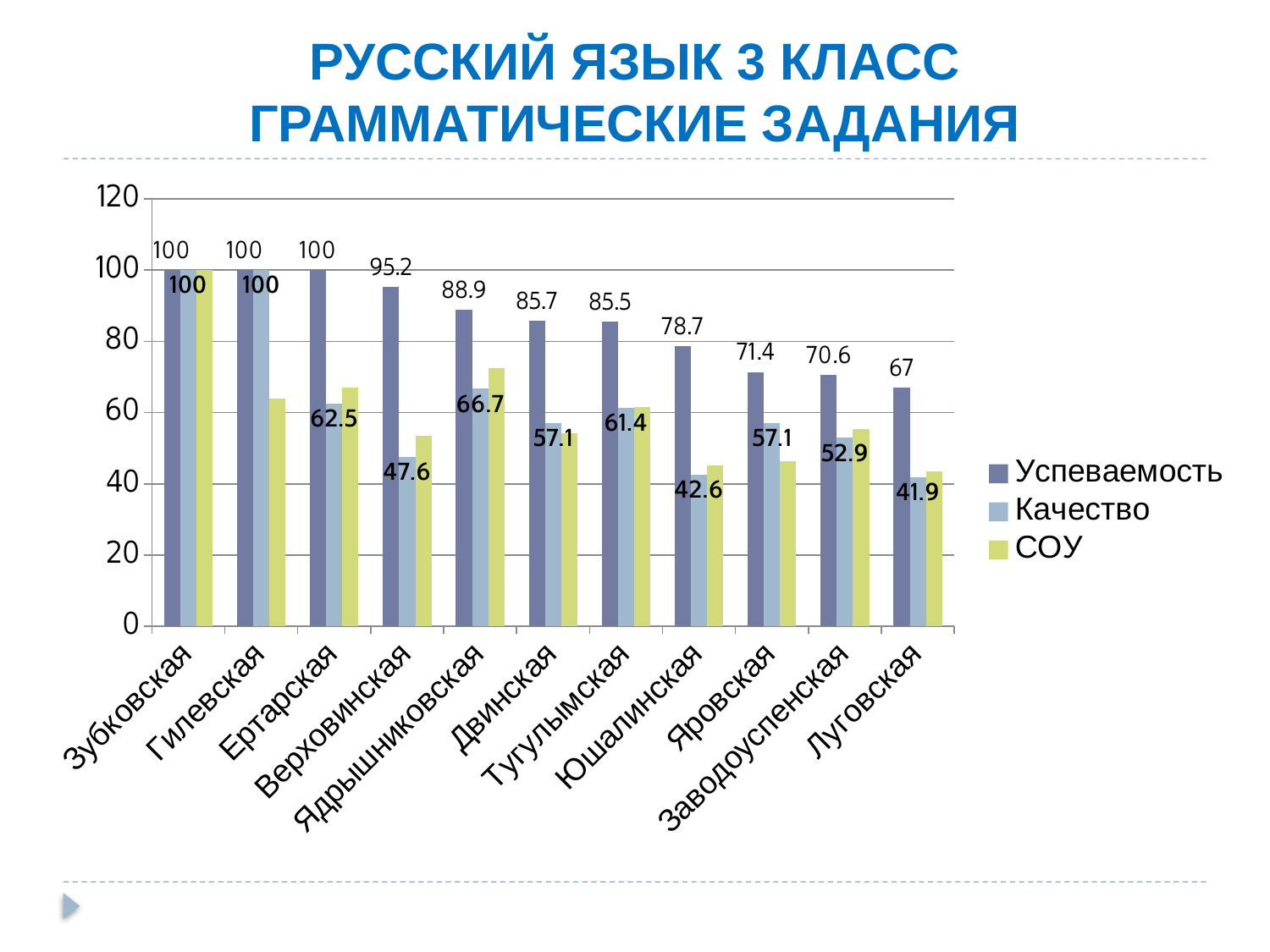

# РУССКИЙ ЯЗЫК 3 КЛАСС ГРАММАТИЧЕСКИЕ ЗАДАНИЯ

### Chart

| Category | Успеваемость | Качество | СОУ |
|---|---|---|---|
| Зубковская | 100.0 | 100.0 | 100.0 |
| Гилевская | 100.0 | 100.0 | 64.0 |
| Ертарская | 100.0 | 62.5 | 67.0 |
| Верховинская | 95.2 | 47.6 | 53.5 |
| Ядрышниковская | 88.9 | 66.7 | 72.4 |
| Двинская | 85.7 | 57.1 | 54.3 |
| Тугулымская | 85.5 | 61.4 | 61.6 |
| Юшалинская | 78.7 | 42.6 | 45.2 |
| Яровская | 71.4 | 57.1 | 46.3 |
| Заводоуспенская | 70.6 | 52.9 | 55.5 |
| Луговская | 67.0 | 41.9 | 43.6 |